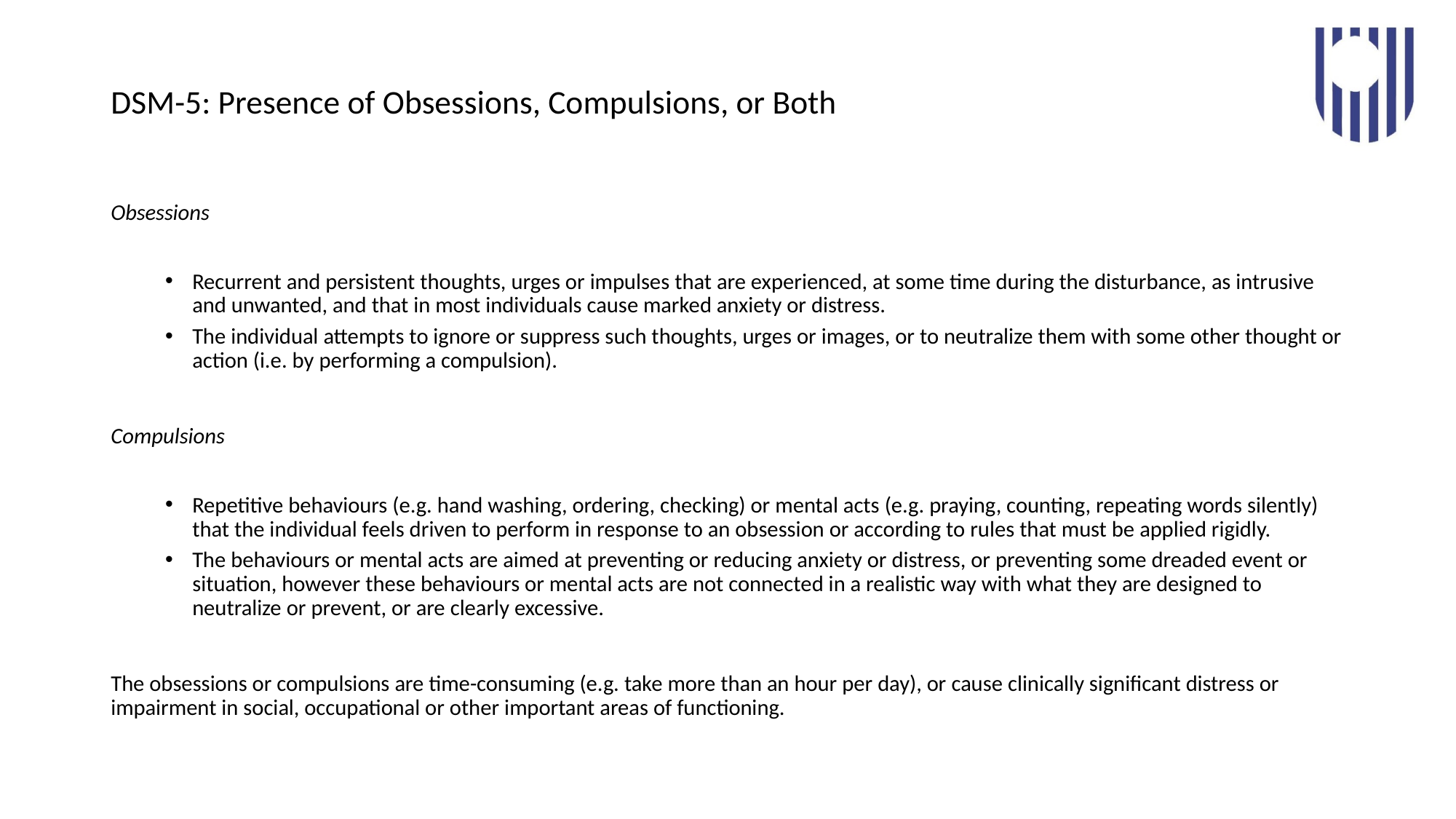

# DSM-5: Presence of Obsessions, Compulsions, or Both: Presence of obsessions, compulsions, or both

Obsessions

Recurrent and persistent thoughts, urges or impulses that are experienced, at some time during the disturbance, as intrusive and unwanted, and that in most individuals cause marked anxiety or distress.
The individual attempts to ignore or suppress such thoughts, urges or images, or to neutralize them with some other thought or action (i.e. by performing a compulsion).

Compulsions

Repetitive behaviours (e.g. hand washing, ordering, checking) or mental acts (e.g. praying, counting, repeating words silently) that the individual feels driven to perform in response to an obsession or according to rules that must be applied rigidly.
The behaviours or mental acts are aimed at preventing or reducing anxiety or distress, or preventing some dreaded event or situation, however these behaviours or mental acts are not connected in a realistic way with what they are designed to neutralize or prevent, or are clearly excessive.

The obsessions or compulsions are time-consuming (e.g. take more than an hour per day), or cause clinically significant distress or impairment in social, occupational or other important areas of functioning.